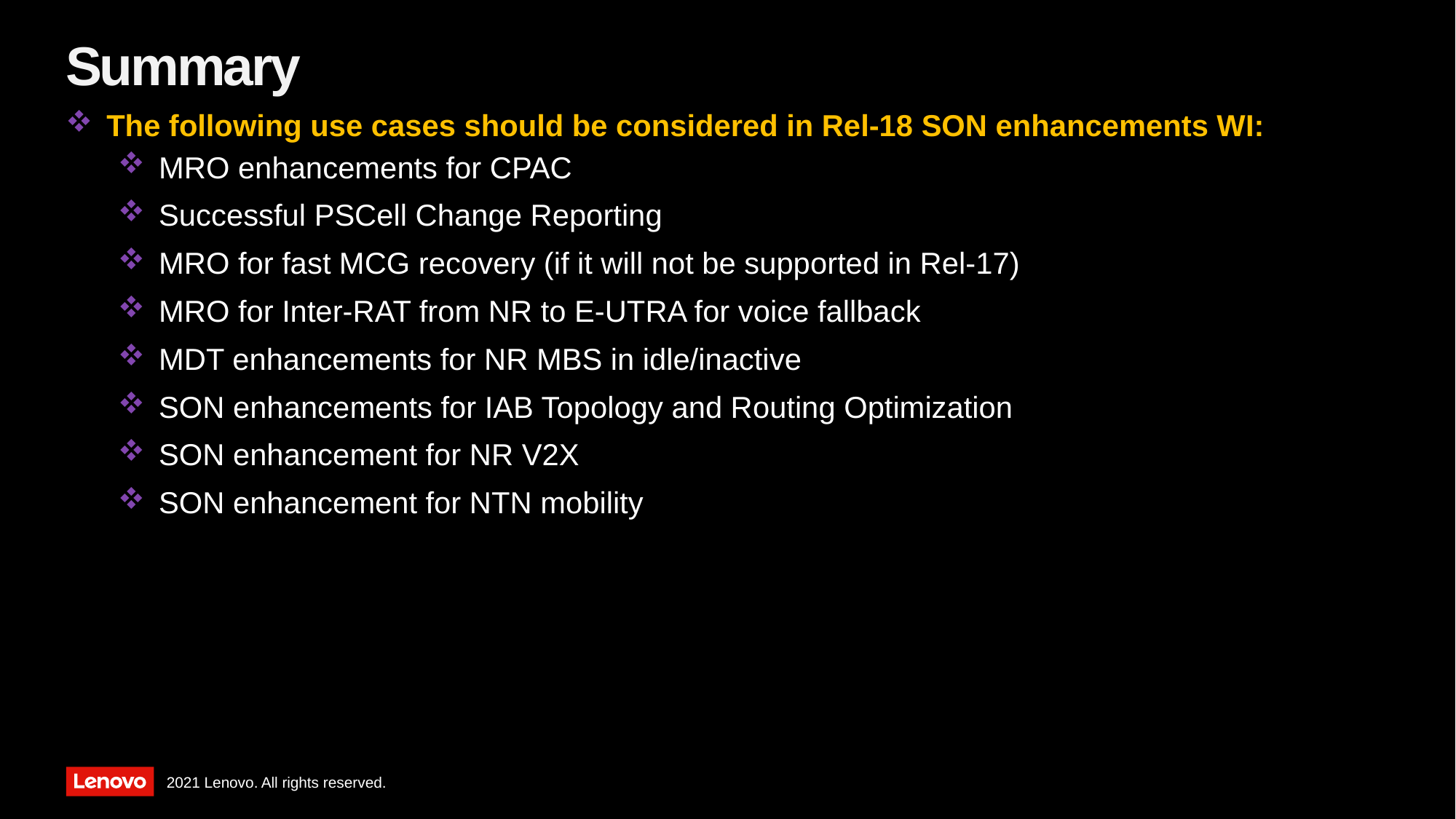

# Summary
The following use cases should be considered in Rel-18 SON enhancements WI:
MRO enhancements for CPAC
Successful PSCell Change Reporting
MRO for fast MCG recovery (if it will not be supported in Rel-17)
MRO for Inter-RAT from NR to E-UTRA for voice fallback
MDT enhancements for NR MBS in idle/inactive
SON enhancements for IAB Topology and Routing Optimization
SON enhancement for NR V2X
SON enhancement for NTN mobility